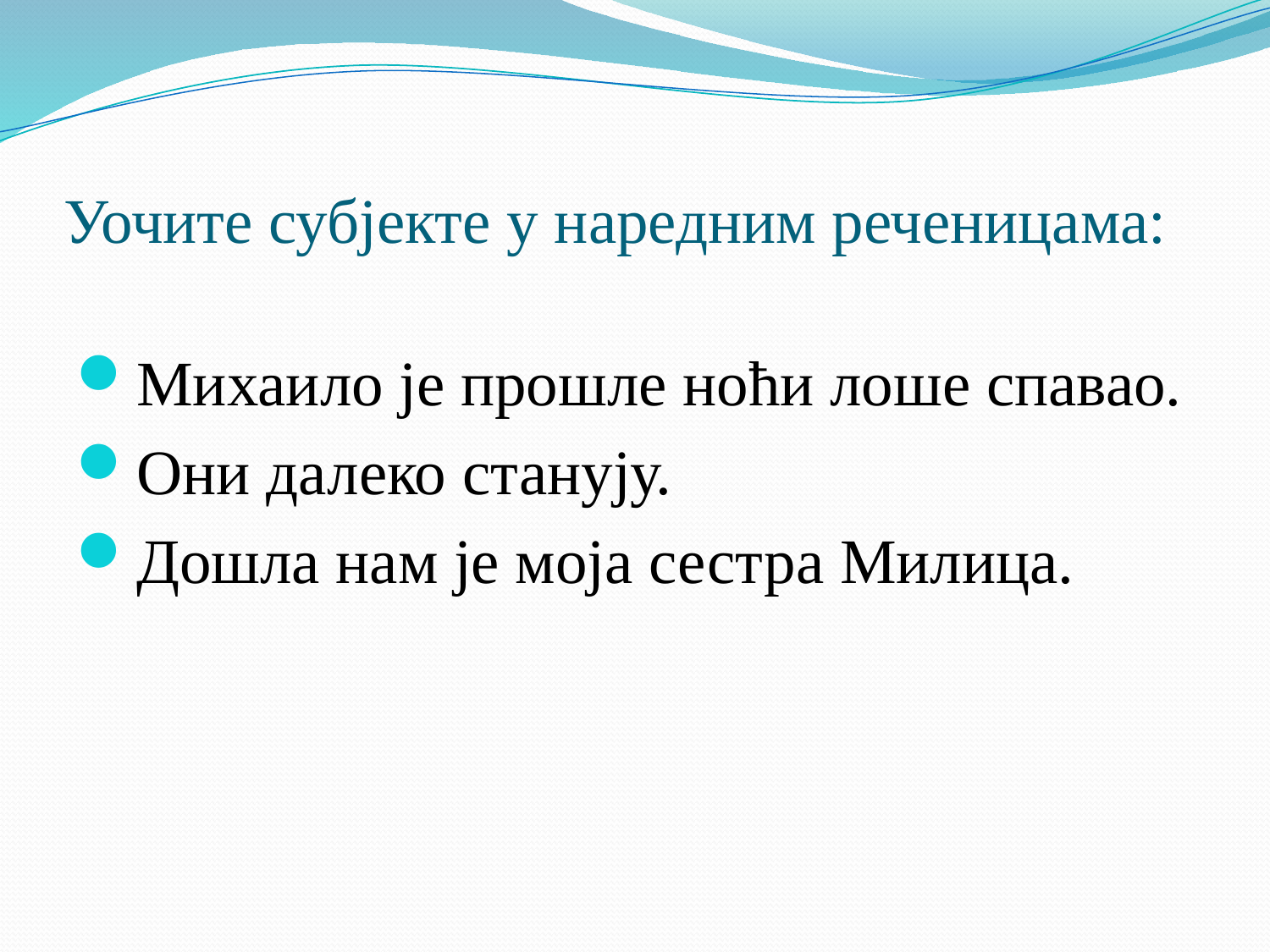

# Уочите субјекте у наредним реченицама:

Михаило је прошле ноћи лоше спавао.
Они далеко станују.
Дошла нам је моја сестра Милица.